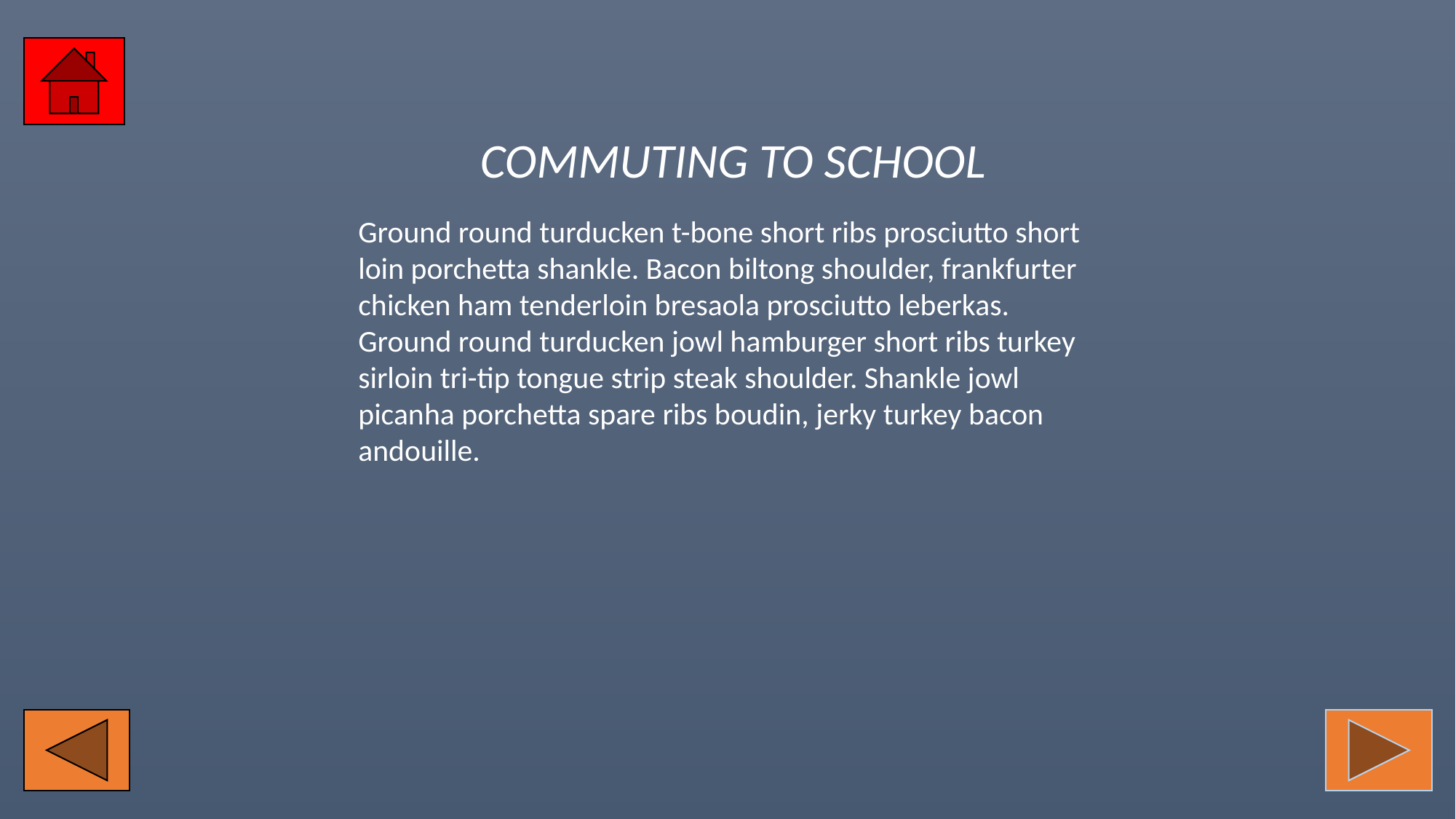

COMMUTING TO SCHOOL
Ground round turducken t-bone short ribs prosciutto short loin porchetta shankle. Bacon biltong shoulder, frankfurter chicken ham tenderloin bresaola prosciutto leberkas. Ground round turducken jowl hamburger short ribs turkey sirloin tri-tip tongue strip steak shoulder. Shankle jowl picanha porchetta spare ribs boudin, jerky turkey bacon andouille.